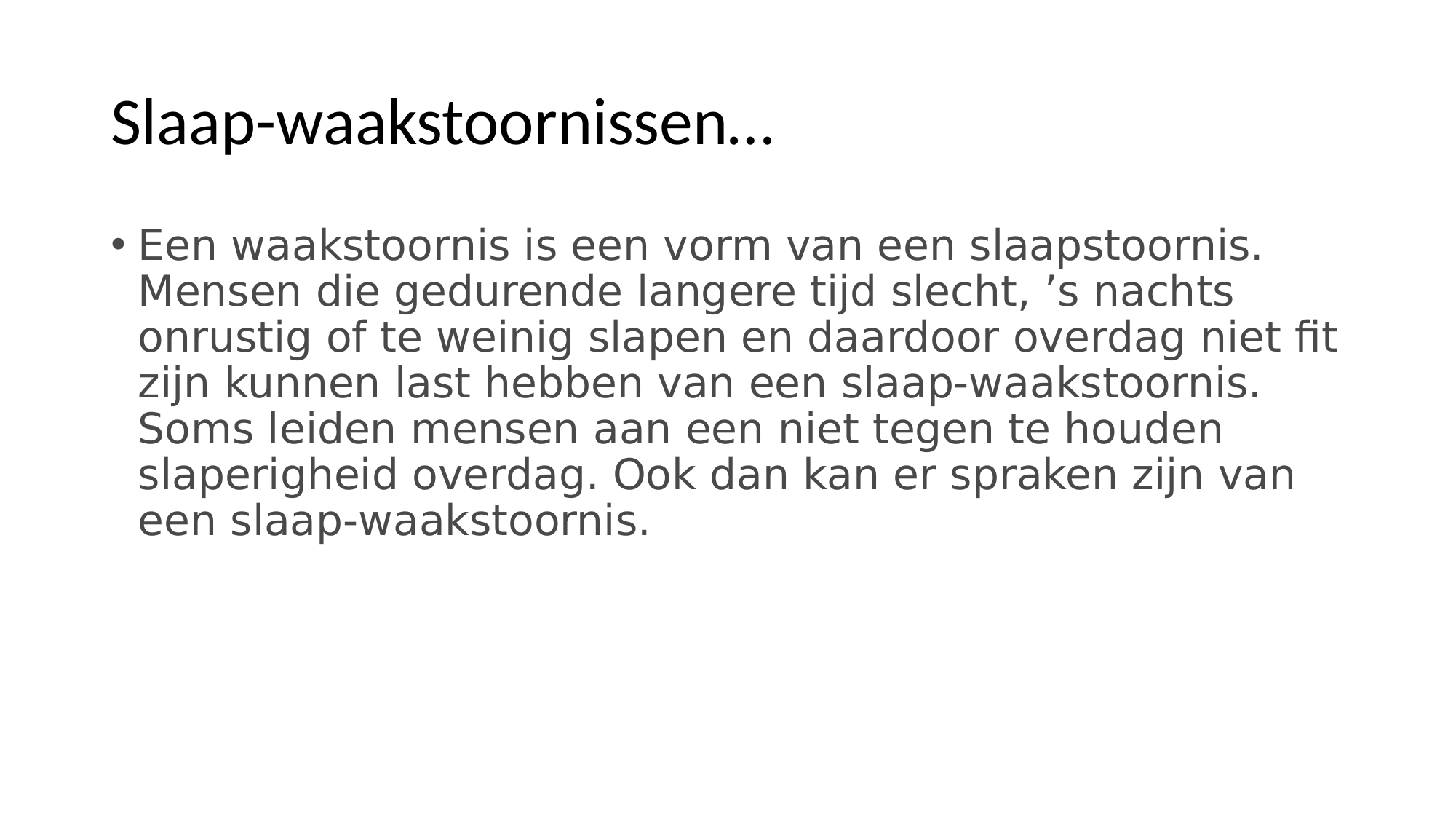

# Slaap-waakstoornissen…
Een waakstoornis is een vorm van een slaapstoornis. Mensen die gedurende langere tijd slecht, ’s nachts onrustig of te weinig slapen en daardoor overdag niet fit zijn kunnen last hebben van een slaap-waakstoornis. Soms leiden mensen aan een niet tegen te houden slaperigheid overdag. Ook dan kan er spraken zijn van een slaap-waakstoornis.